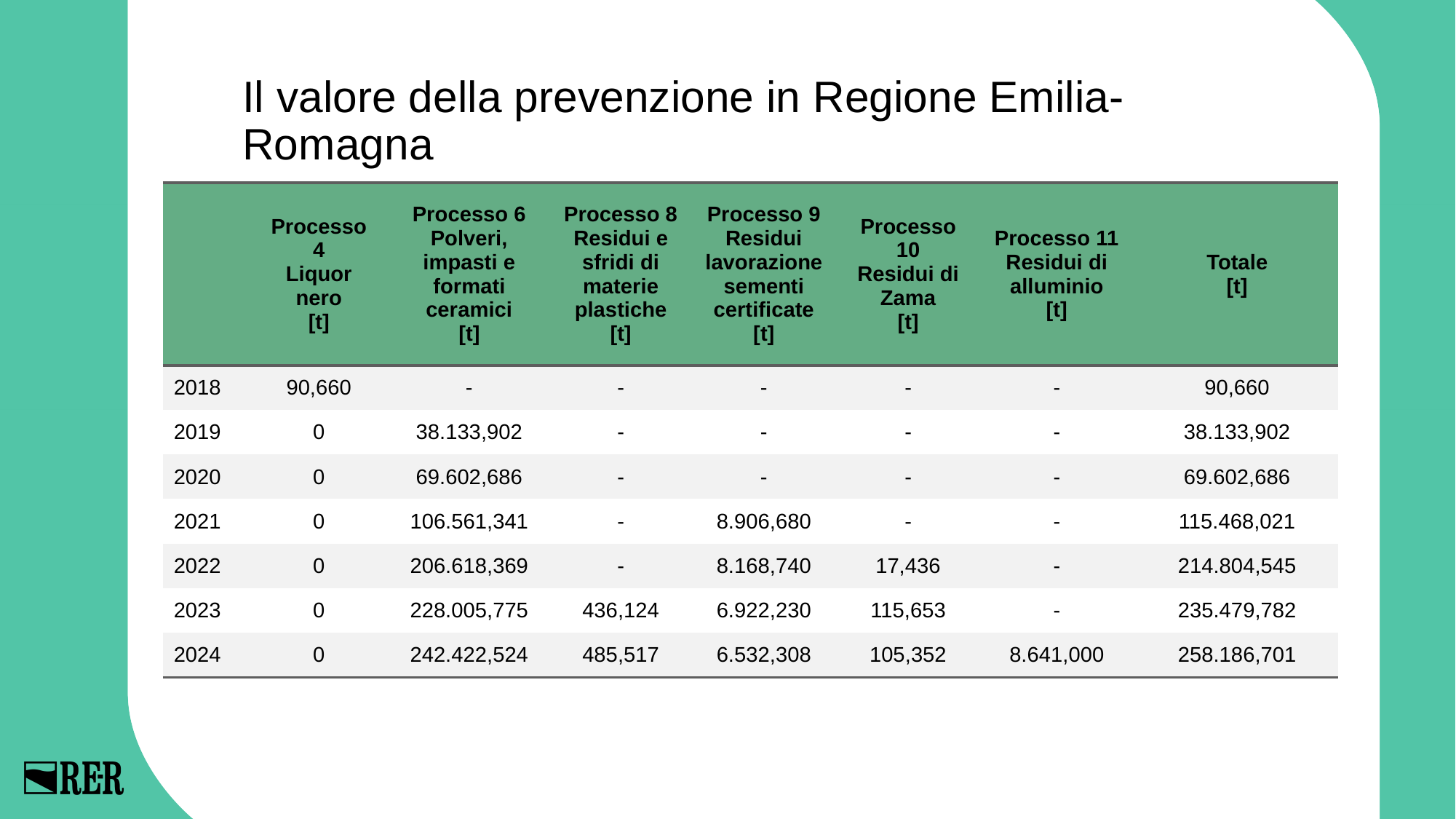

Il valore della prevenzione in Regione Emilia-Romagna

|  | Processo 4 Liquor nero [t] | Processo 6 Polveri, impasti e formati ceramici [t] | Processo 8 Residui e sfridi di materie plastiche [t] | Processo 9 Residui lavorazione sementi certificate [t] | Processo 10 Residui di Zama [t] | Processo 11 Residui di alluminio [t] | Totale [t] |
| --- | --- | --- | --- | --- | --- | --- | --- |
| 2018 | 90,660 | - | - | - | - | - | 90,660 |
| 2019 | 0 | 38.133,902 | - | - | - | - | 38.133,902 |
| 2020 | 0 | 69.602,686 | - | - | - | - | 69.602,686 |
| 2021 | 0 | 106.561,341 | - | 8.906,680 | - | - | 115.468,021 |
| 2022 | 0 | 206.618,369 | - | 8.168,740 | 17,436 | - | 214.804,545 |
| 2023 | 0 | 228.005,775 | 436,124 | 6.922,230 | 115,653 | - | 235.479,782 |
| 2024 | 0 | 242.422,524 | 485,517 | 6.532,308 | 105,352 | 8.641,000 | 258.186,701 |